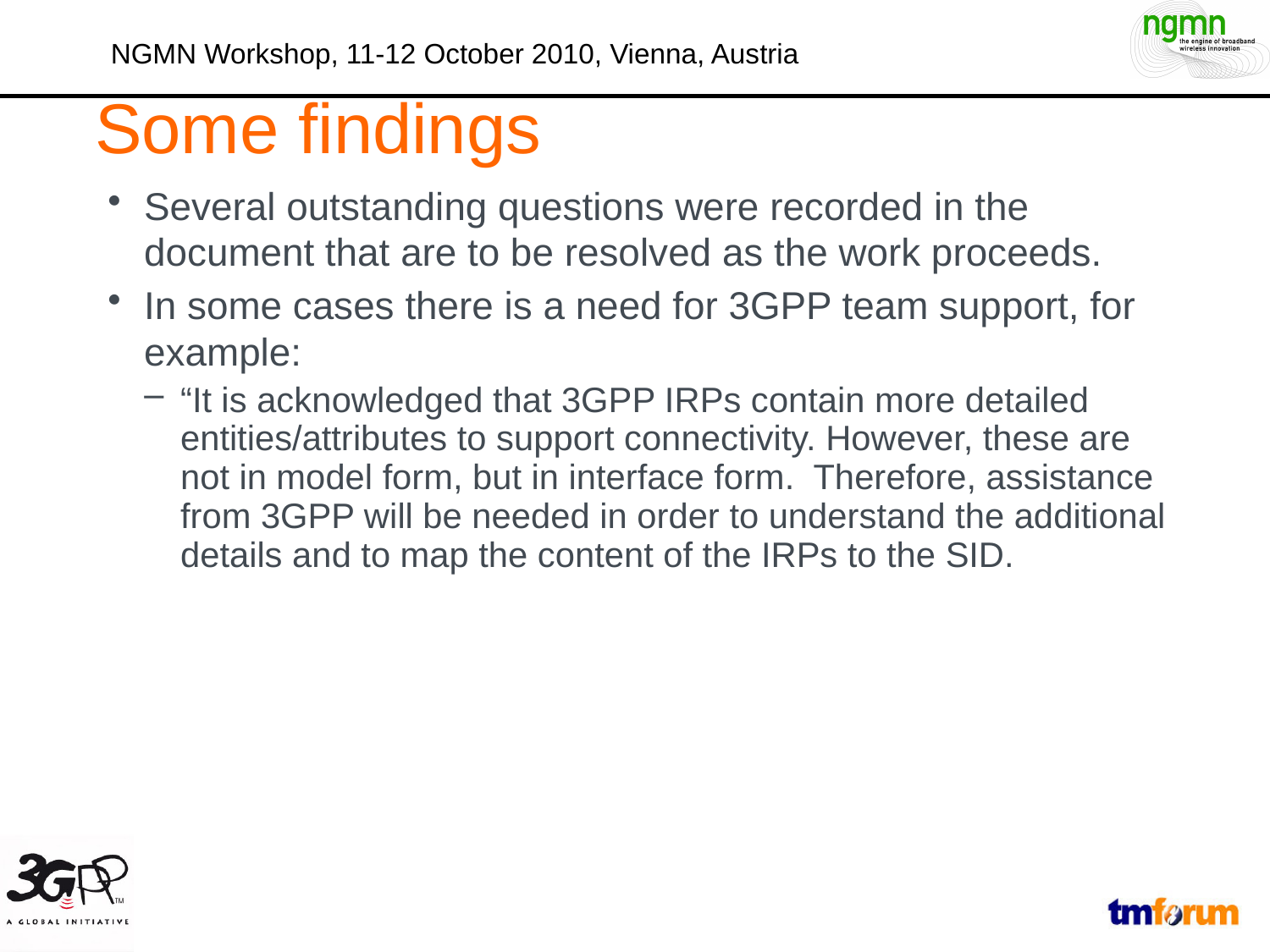

Some findings
Several outstanding questions were recorded in the document that are to be resolved as the work proceeds.
In some cases there is a need for 3GPP team support, for example:
“It is acknowledged that 3GPP IRPs contain more detailed entities/attributes to support connectivity. However, these are not in model form, but in interface form.  Therefore, assistance from 3GPP will be needed in order to understand the additional details and to map the content of the IRPs to the SID.